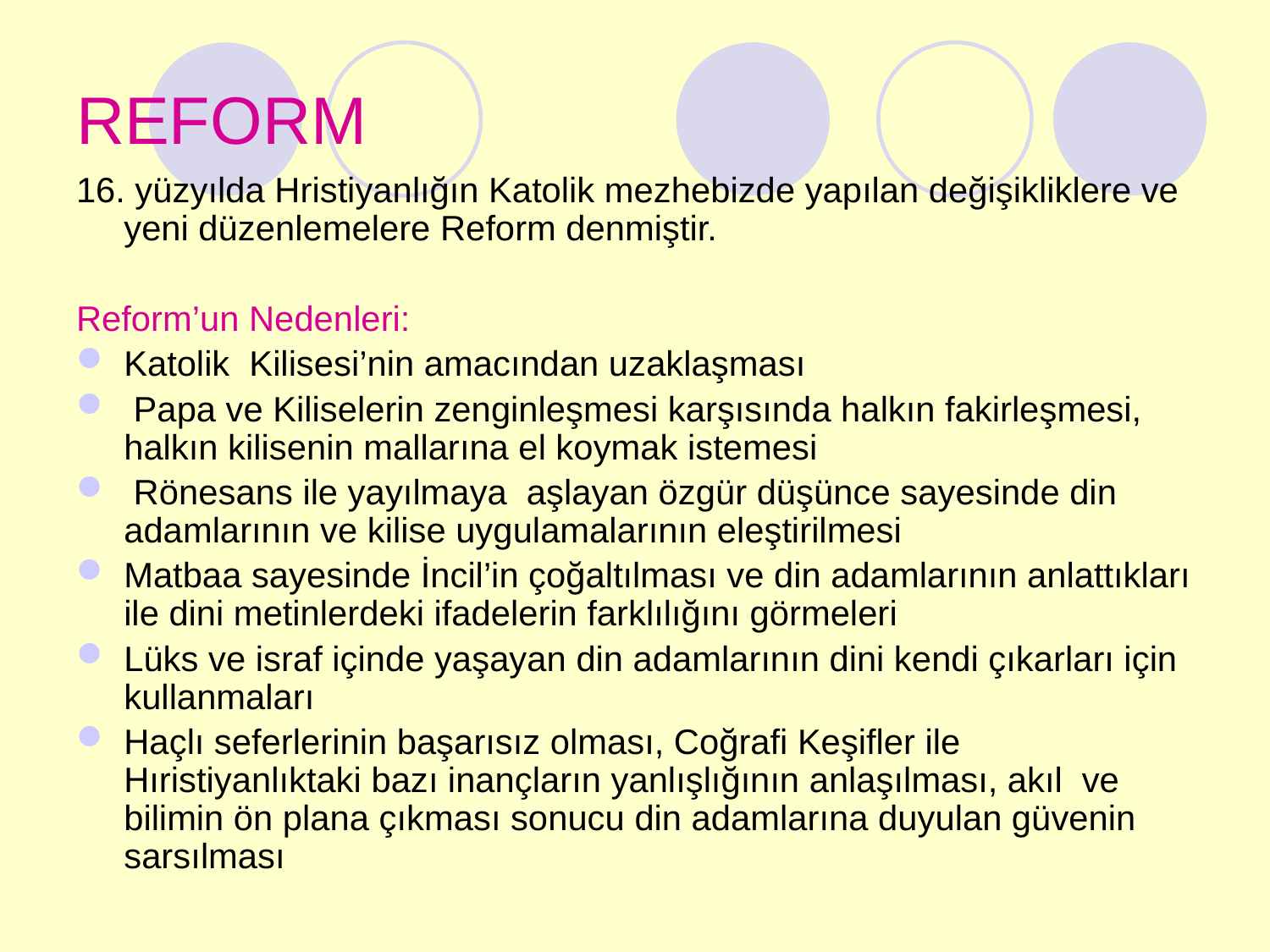

# REFORM
16. yüzyılda Hristiyanlığın Katolik mezhebizde yapılan değişikliklere ve yeni düzenlemelere Reform denmiştir.

Reform’un Nedenleri:
Katolik  Kilisesi’nin amacından uzaklaşması
 Papa ve Kiliselerin zenginleşmesi karşısında halkın fakirleşmesi, halkın kilisenin mallarına el koymak istemesi
 Rönesans ile yayılmaya  aşlayan özgür düşünce sayesinde din adamlarının ve kilise uygulamalarının eleştirilmesi
Matbaa sayesinde İncil’in çoğaltılması ve din adamlarının anlattıkları ile dini metinlerdeki ifadelerin farklılığını görmeleri
Lüks ve israf içinde yaşayan din adamlarının dini kendi çıkarları için kullanmaları
Haçlı seferlerinin başarısız olması, Coğrafi Keşifler ile Hıristiyanlıktaki bazı inançların yanlışlığının anlaşılması, akıl  ve bilimin ön plana çıkması sonucu din adamlarına duyulan güvenin sarsılması